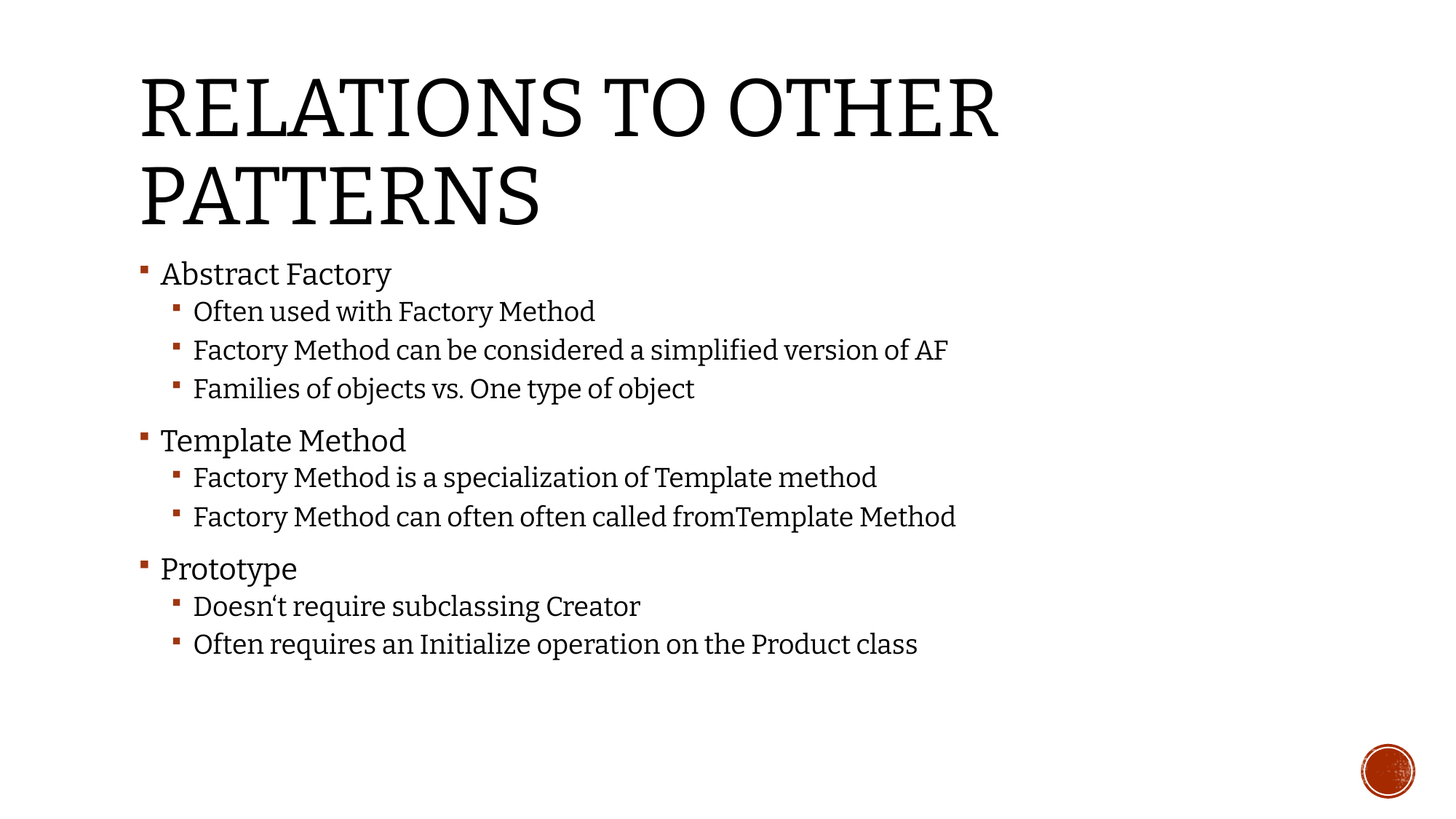

# Relations to other patterns
Abstract Factory
Often used with Factory Method
Factory Method can be considered a simplified version of AF
Families of objects vs. One type of object
Template Method
Factory Method is a specialization of Template method
Factory Method can often often called fromTemplate Method
Prototype
Doesn‘t require subclassing Creator
Often requires an Initialize operation on the Product class